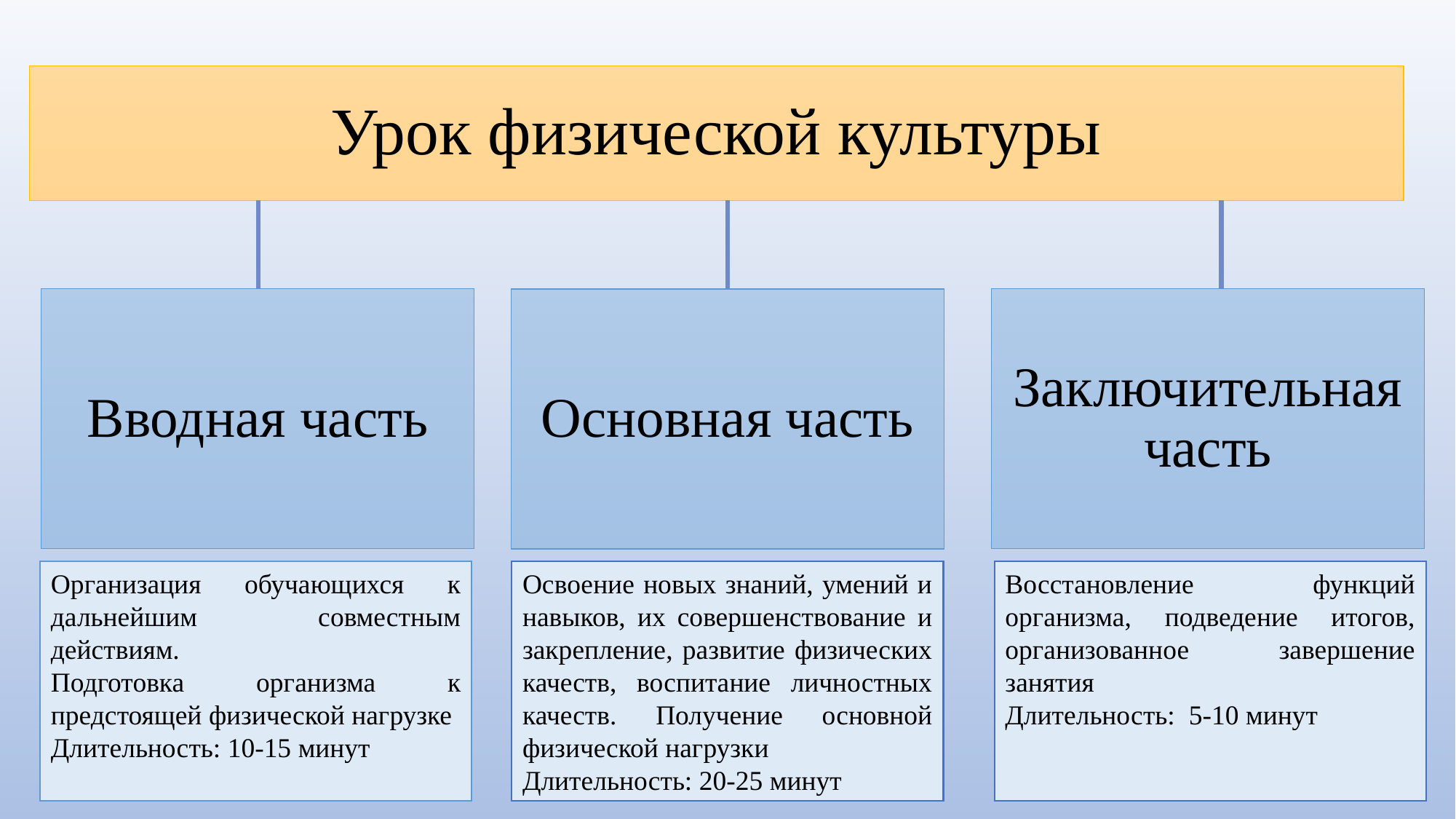

Урок физической культуры
Вводная часть
Основная часть
Заключительная часть
Освоение новых знаний, умений и навыков, их совершенствование и закрепление, развитие физических качеств, воспитание личностных качеств. Получение основной физической нагрузки
Длительность: 20-25 минут
Восстановление функций организма, подведение итогов, организованное завершение занятия
Длительность:  5-10 минут

Организация обучающихся к дальнейшим совместным действиям.
Подготовка организма к предстоящей физической нагрузке
Длительность: 10-15 минут